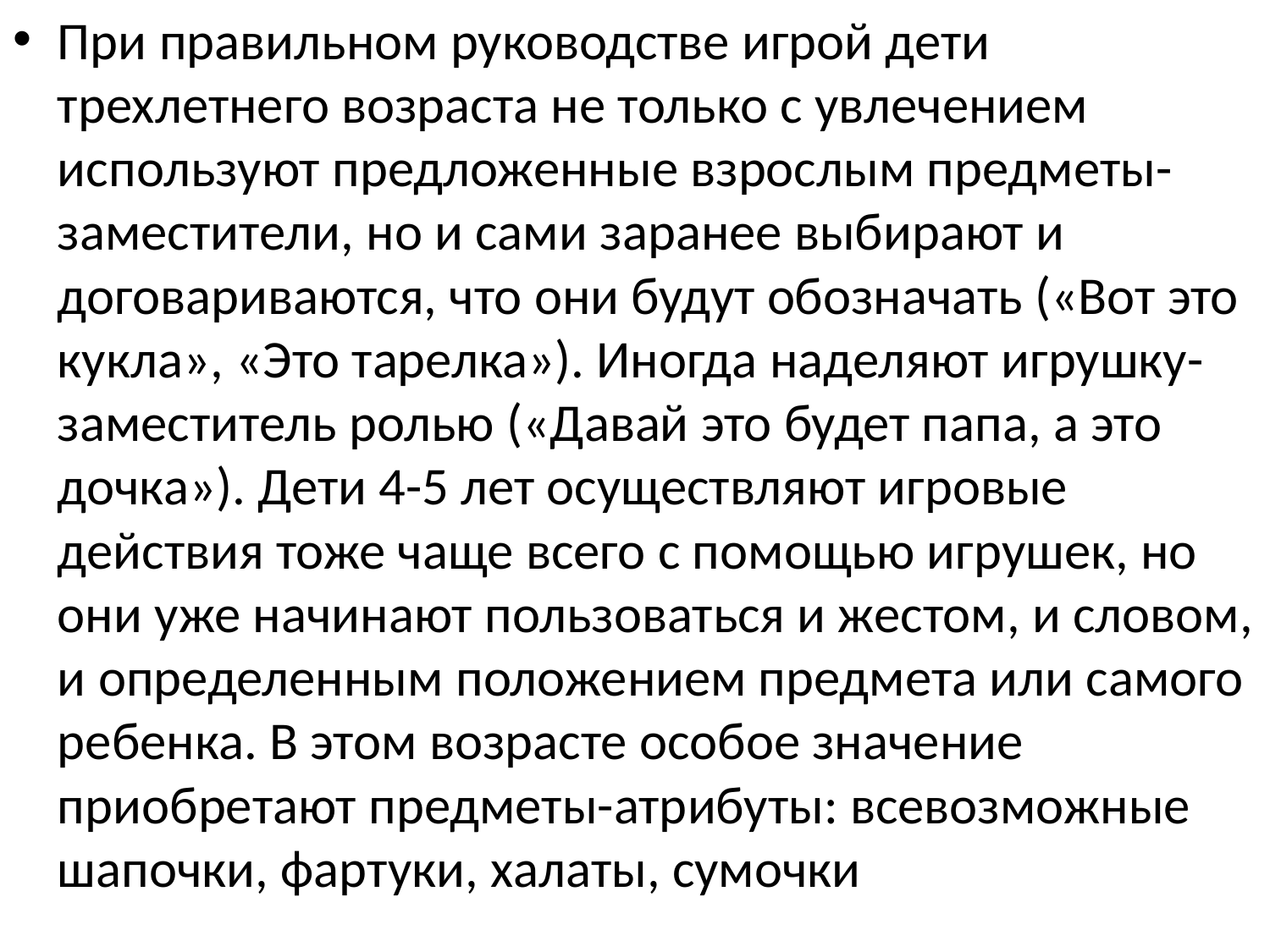

При правильном руководстве игрой дети трехлетнего возраста не только с увлечением используют предложенные взрослым предметы-заместители, но и сами заранее выбирают и договариваются, что они будут обозначать («Вот это кукла», «Это тарелка»). Иногда наделяют игрушку-заместитель ролью («Давай это будет папа, а это дочка»). Дети 4-5 лет осуществляют игровые действия тоже чаще всего с помощью игрушек, но они уже начинают пользоваться и жестом, и словом, и определенным положением предмета или самого ребенка. В этом возрасте особое значение приобретают предметы-атрибуты: всевозможные шапочки, фартуки, халаты, сумочки